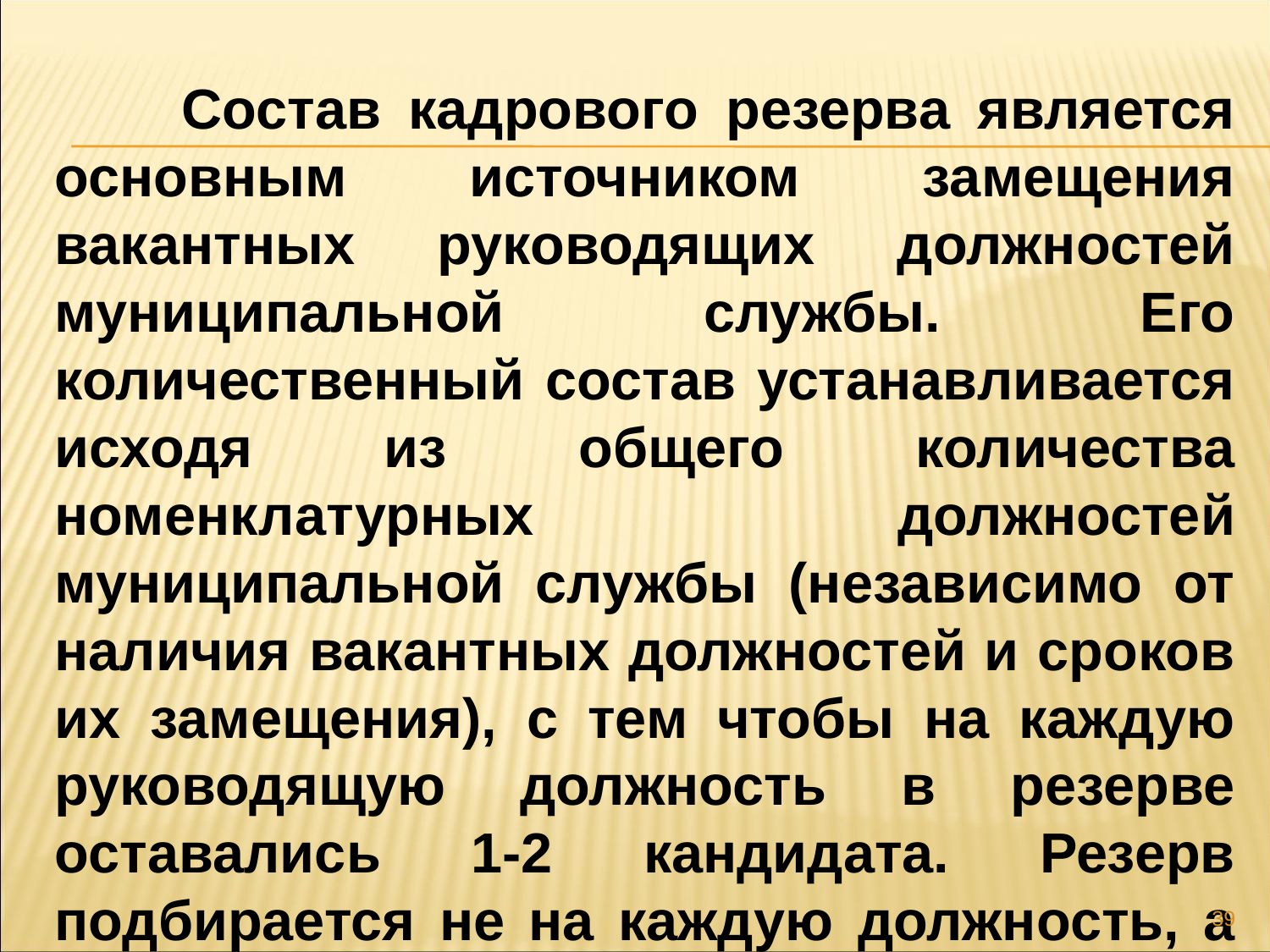

Состав кадрового резерва является основным источником замещения вакантных руководящих должностей муниципальной службы. Его количественный состав устанавливается исходя из общего количества номенклатурных должностей муниципальной службы (независимо от наличия вакантных должностей и сроков их замещения), с тем чтобы на каждую руководящую должность в резерве оставались 1-2 кандидата. Резерв подбирается не на каждую должность, а на группу однородных.
39